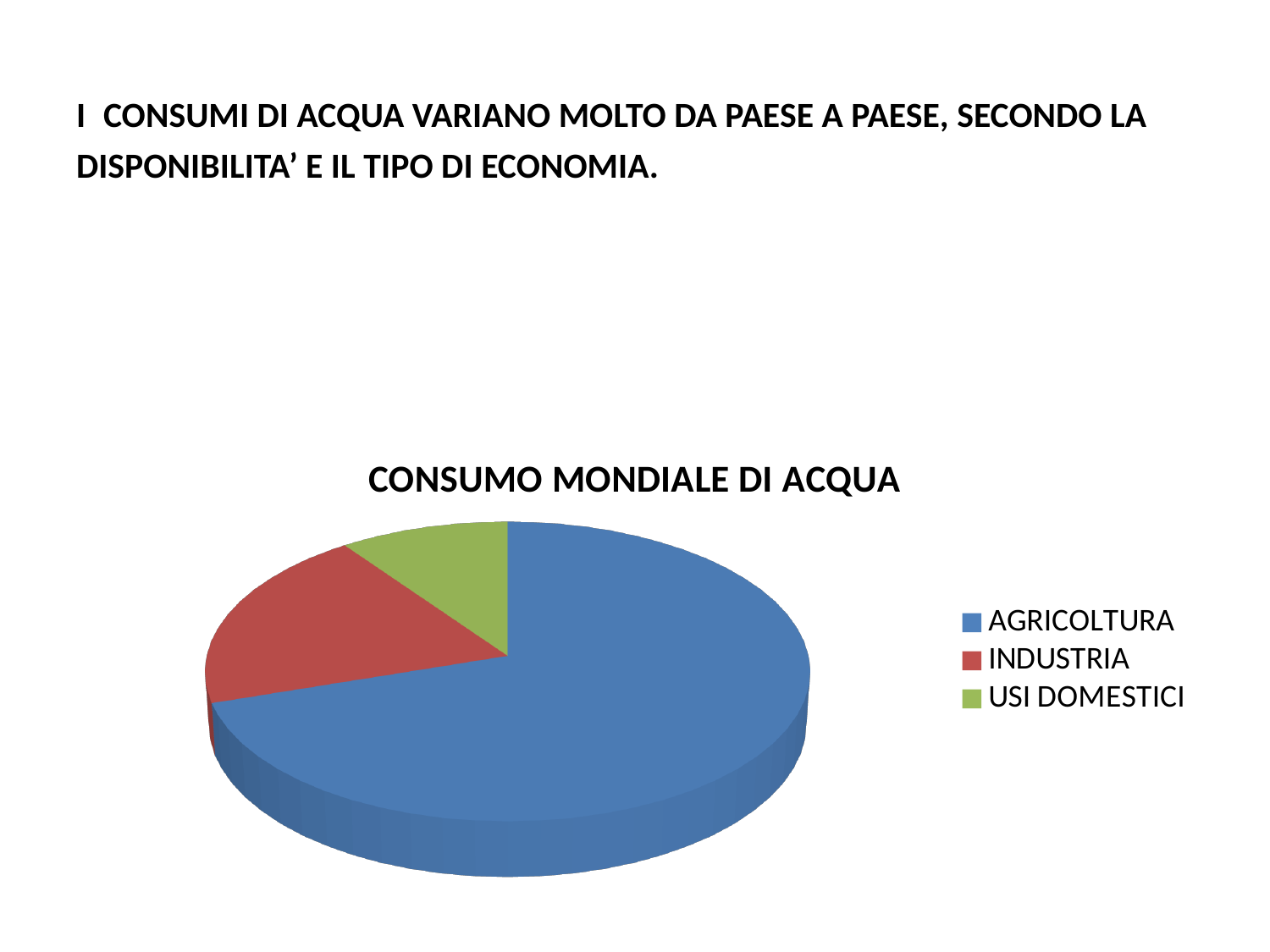

# I CONSUMI DI ACQUA VARIANO MOLTO DA PAESE A PAESE, SECONDO LA DISPONIBILITA’ E IL TIPO DI ECONOMIA.

[unsupported chart]